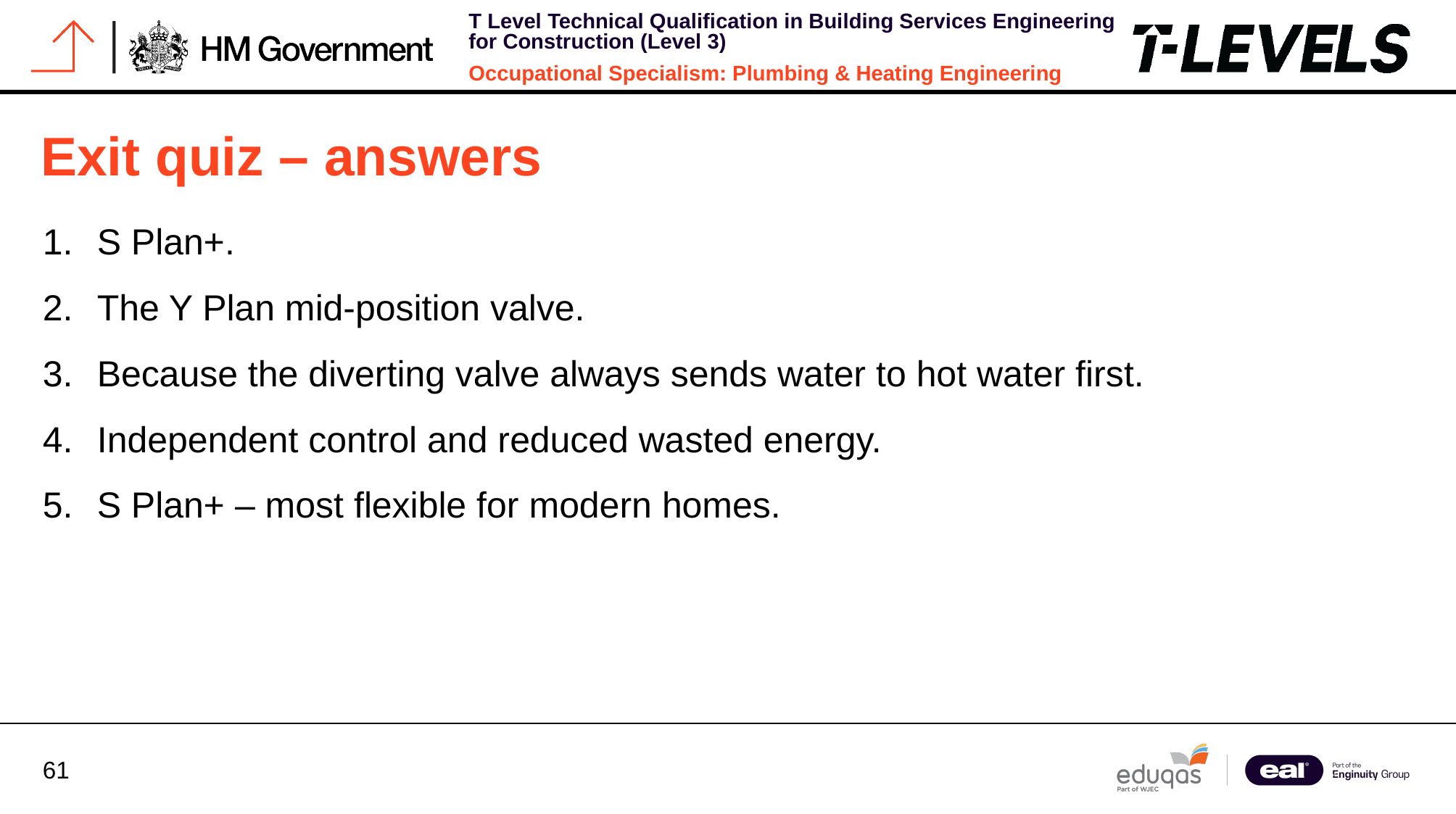

# Exit quiz – answers
S Plan+.
The Y Plan mid-position valve.
Because the diverting valve always sends water to hot water first.
Independent control and reduced wasted energy.
S Plan+ – most flexible for modern homes.